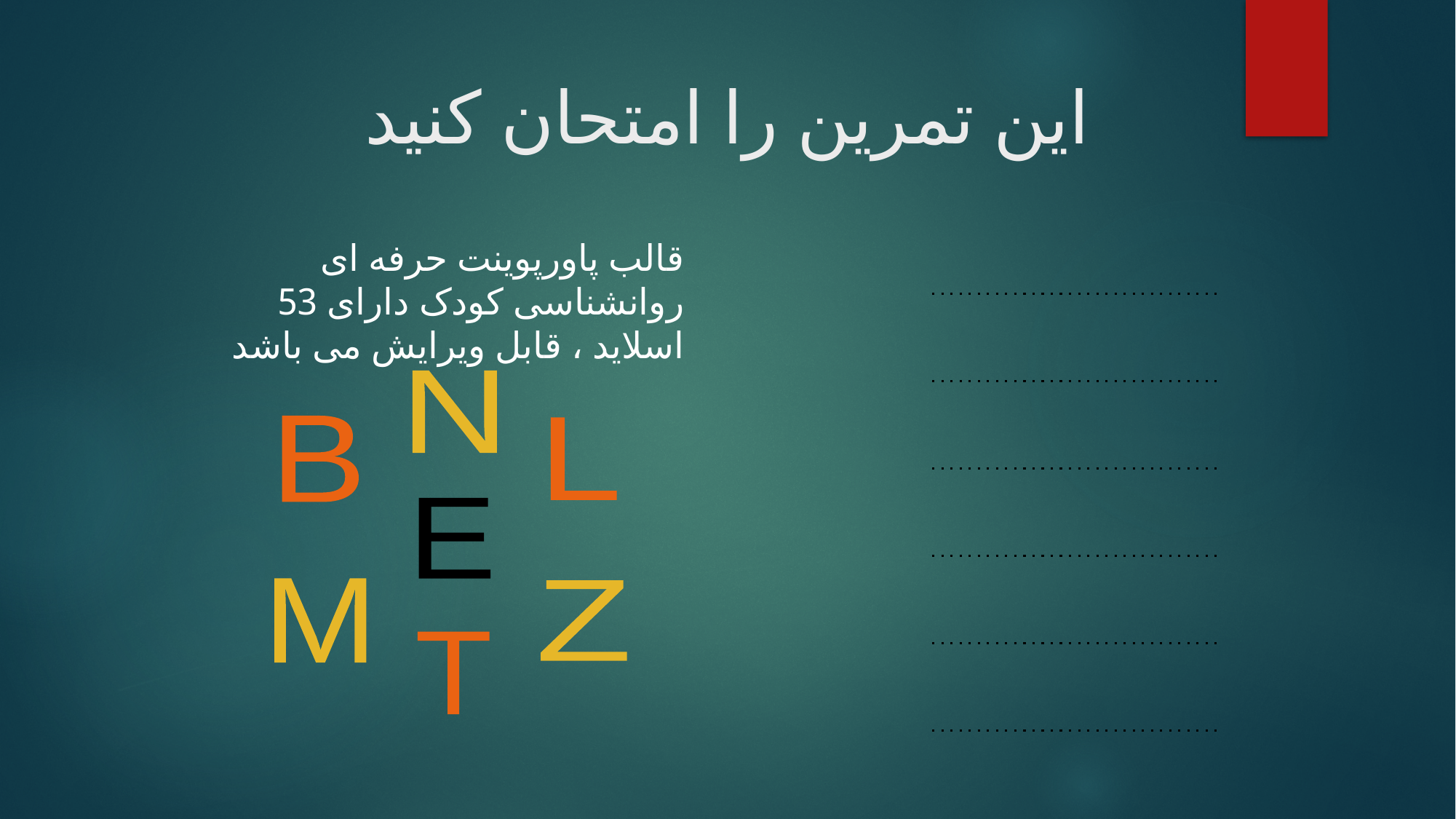

# این تمرین را امتحان کنید
قالب پاورپوينت حرفه ای روانشناسی کودک دارای 53 اسلاید ، قابل ویرایش می باشد

N
B
L
E
M
Z
T